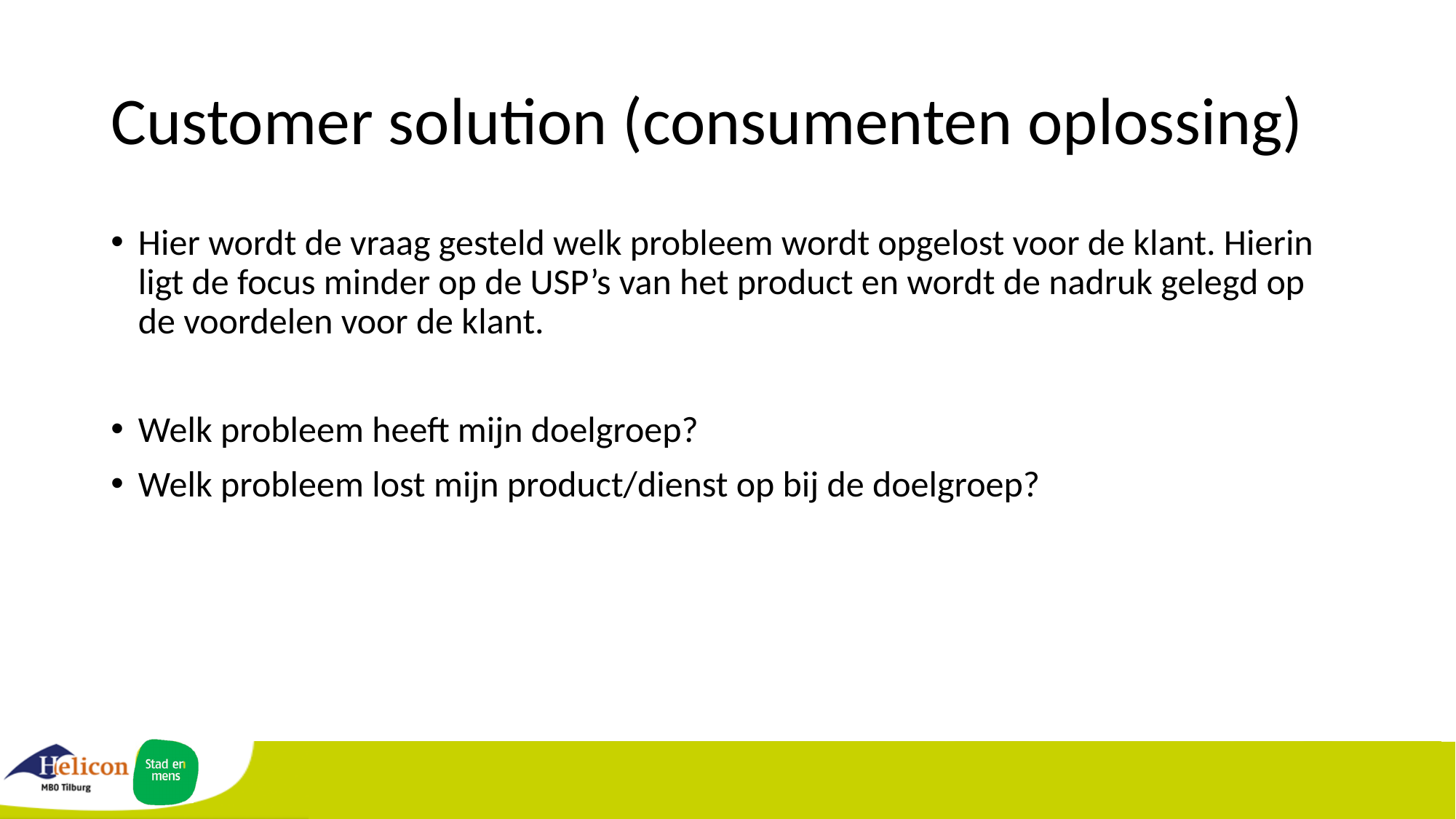

# Customer solution (consumenten oplossing)
Hier wordt de vraag gesteld welk probleem wordt opgelost voor de klant. Hierin ligt de focus minder op de USP’s van het product en wordt de nadruk gelegd op de voordelen voor de klant.

Welk probleem heeft mijn doelgroep?
Welk probleem lost mijn product/dienst op bij de doelgroep?